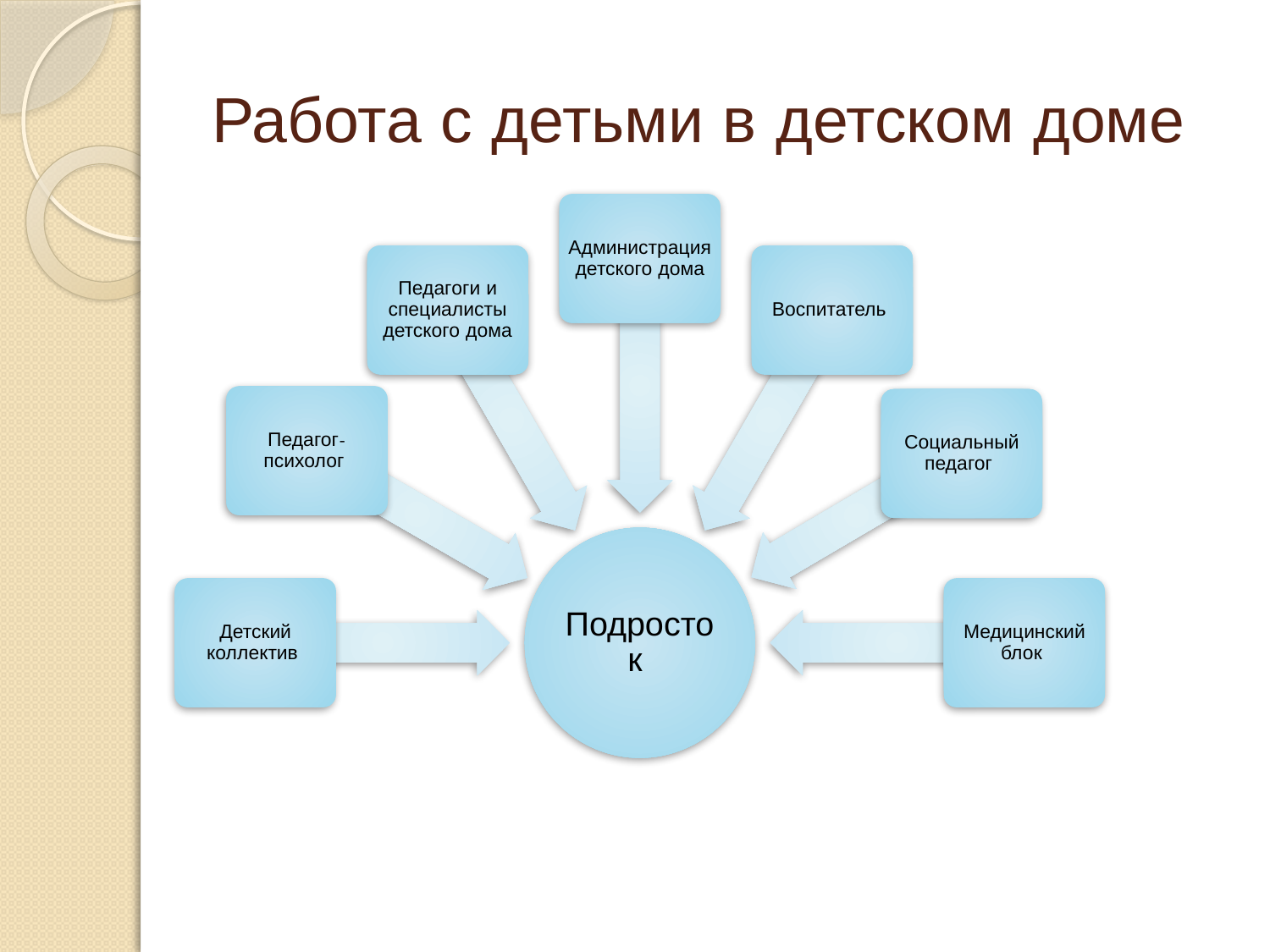

# Работа с детьми в детском доме
Подросток
Детский коллектив
Педагог-психолог
Педагоги и специалисты детского дома
Администрация  детского дома
Воспитатель
Социальный педагог
Медицинский блок